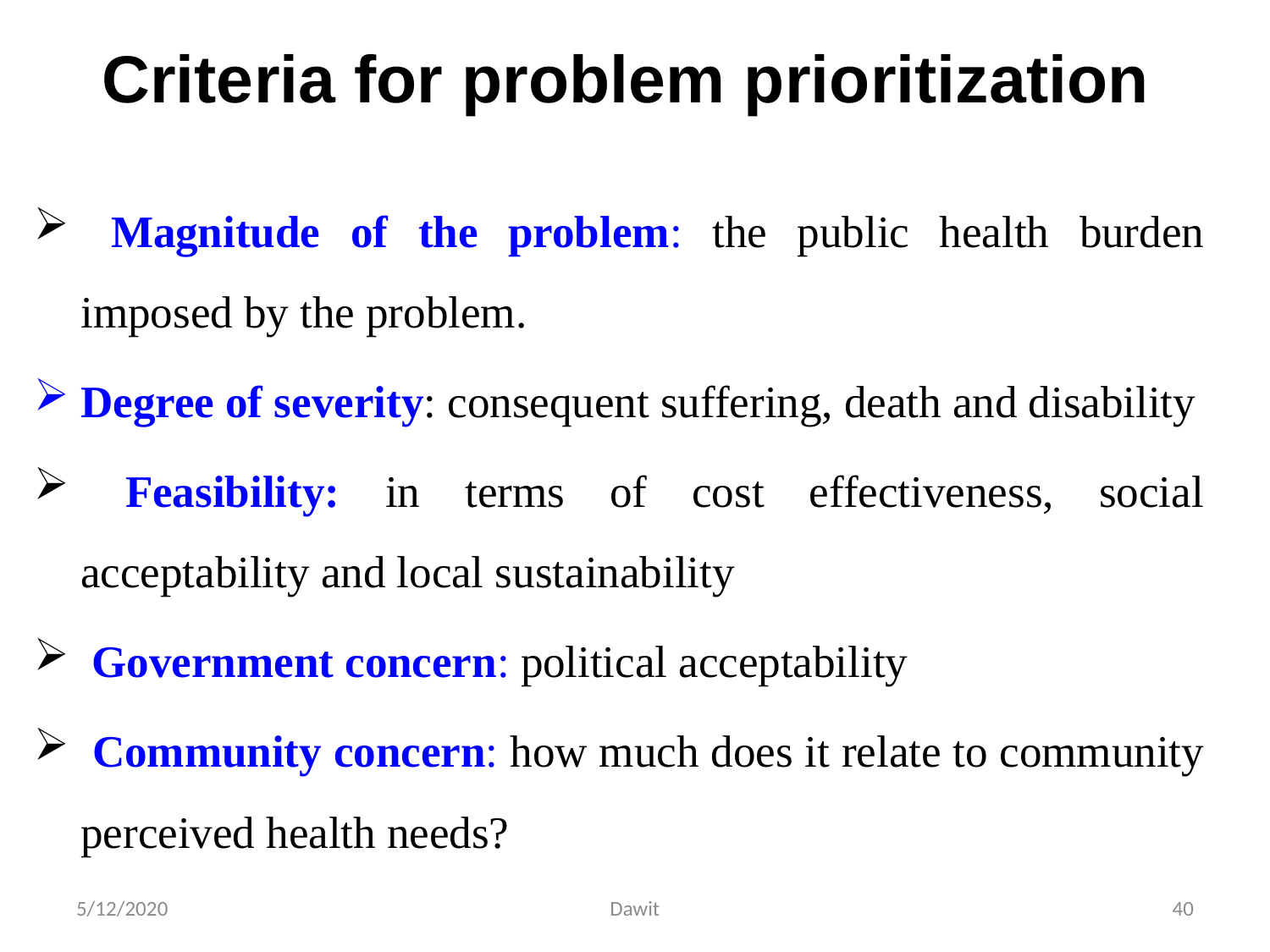

# Criteria for problem prioritization
 Magnitude of the problem: the public health burden imposed by the problem.
Degree of severity: consequent suffering, death and disability
 Feasibility: in terms of cost effectiveness, social acceptability and local sustainability
 Government concern: political acceptability
 Community concern: how much does it relate to community perceived health needs?
5/12/2020
Dawit
40